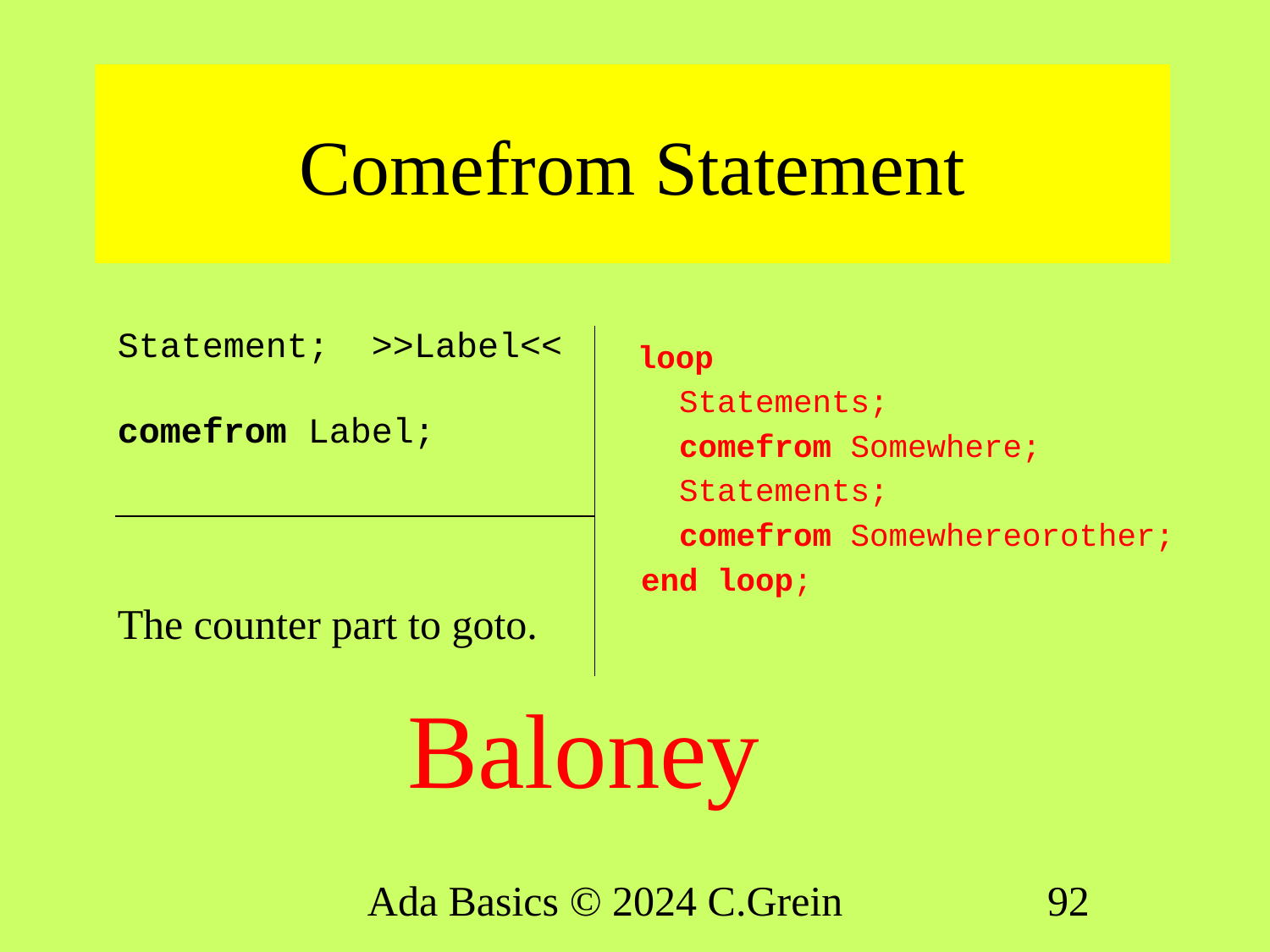

# Comefrom Statement
Statement;  >>Label<<

comefrom Label;

The counter part to goto.

loop
  Statements;
  comefrom Somewhere;
  Statements;
  comefrom Somewhereorother;
end loop;
Baloney
Ada Basics © 2024 C.Grein
92